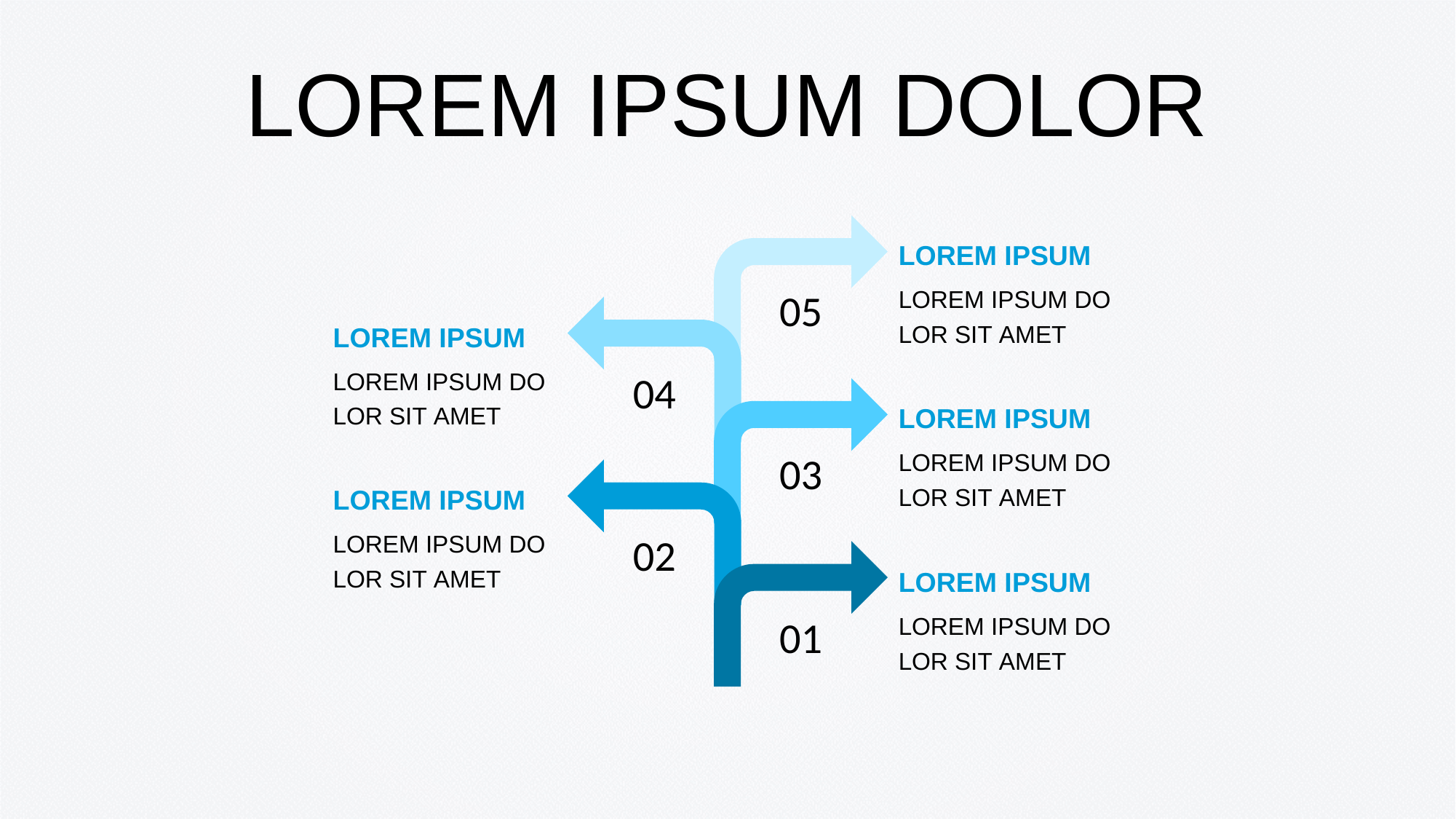

# LOREM IPSUM DOLOR

LOREM IPSUM
LOREM IPSUM DOLOR SIT AMET
05

LOREM IPSUM
LOREM IPSUM DOLOR SIT AMET
04

LOREM IPSUM
LOREM IPSUM DOLOR SIT AMET
03

LOREM IPSUM
LOREM IPSUM DOLOR SIT AMET
02

LOREM IPSUM
LOREM IPSUM DOLOR SIT AMET
01